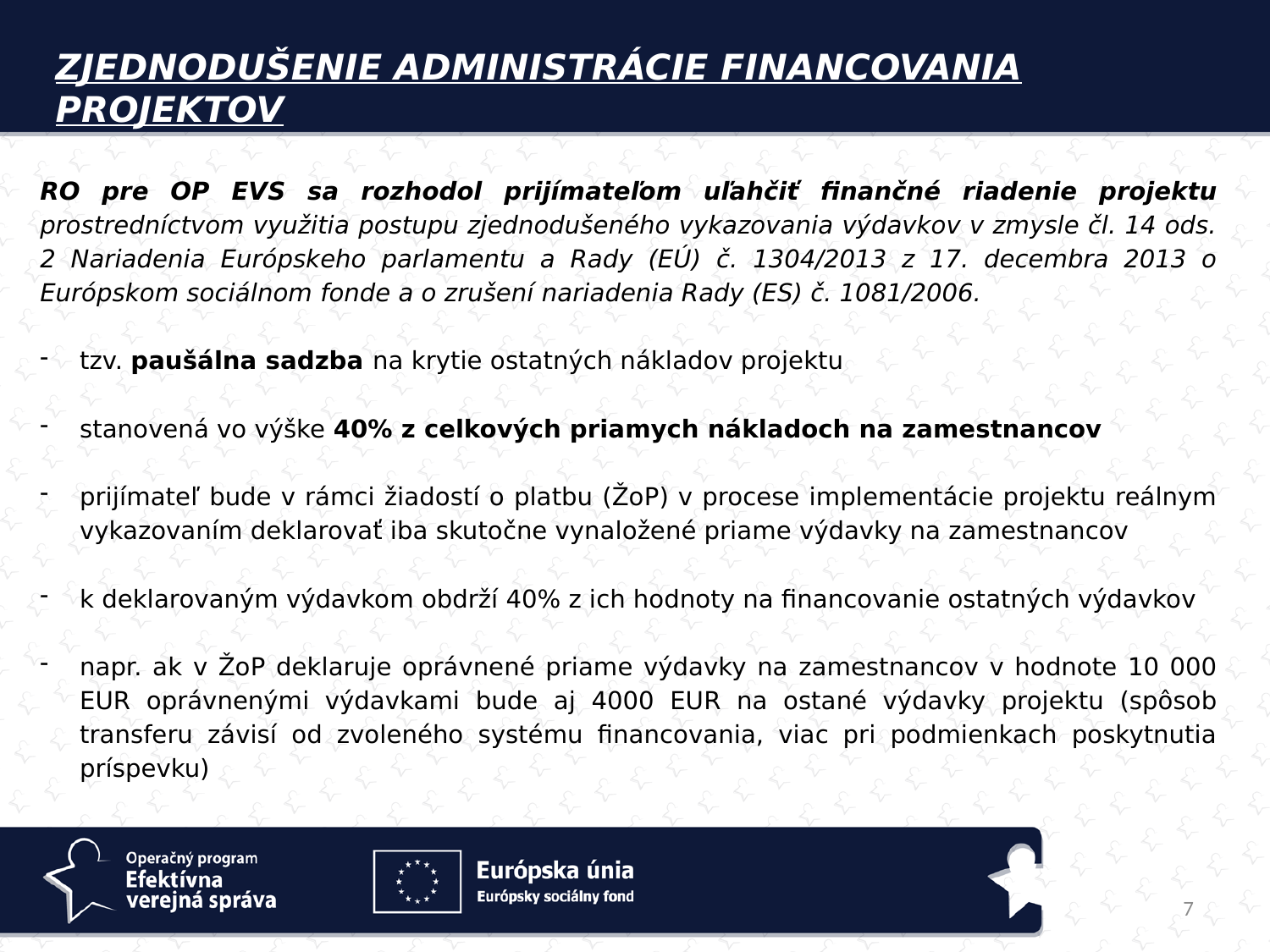

Zjednodušenie administrácie financovania projektov
RO pre OP EVS sa rozhodol prijímateľom uľahčiť finančné riadenie projektu prostredníctvom využitia postupu zjednodušeného vykazovania výdavkov v zmysle čl. 14 ods. 2 Nariadenia Európskeho parlamentu a Rady (EÚ) č. 1304/2013 z 17. decembra 2013 o Európskom sociálnom fonde a o zrušení nariadenia Rady (ES) č. 1081/2006.

tzv. paušálna sadzba na krytie ostatných nákladov projektu

stanovená vo výške 40% z celkových priamych nákladoch na zamestnancov

prijímateľ bude v rámci žiadostí o platbu (ŽoP) v procese implementácie projektu reálnym vykazovaním deklarovať iba skutočne vynaložené priame výdavky na zamestnancov

k deklarovaným výdavkom obdrží 40% z ich hodnoty na financovanie ostatných výdavkov

napr. ak v ŽoP deklaruje oprávnené priame výdavky na zamestnancov v hodnote 10 000 EUR oprávnenými výdavkami bude aj 4000 EUR na ostané výdavky projektu (spôsob transferu závisí od zvoleného systému financovania, viac pri podmienkach poskytnutia príspevku)

7